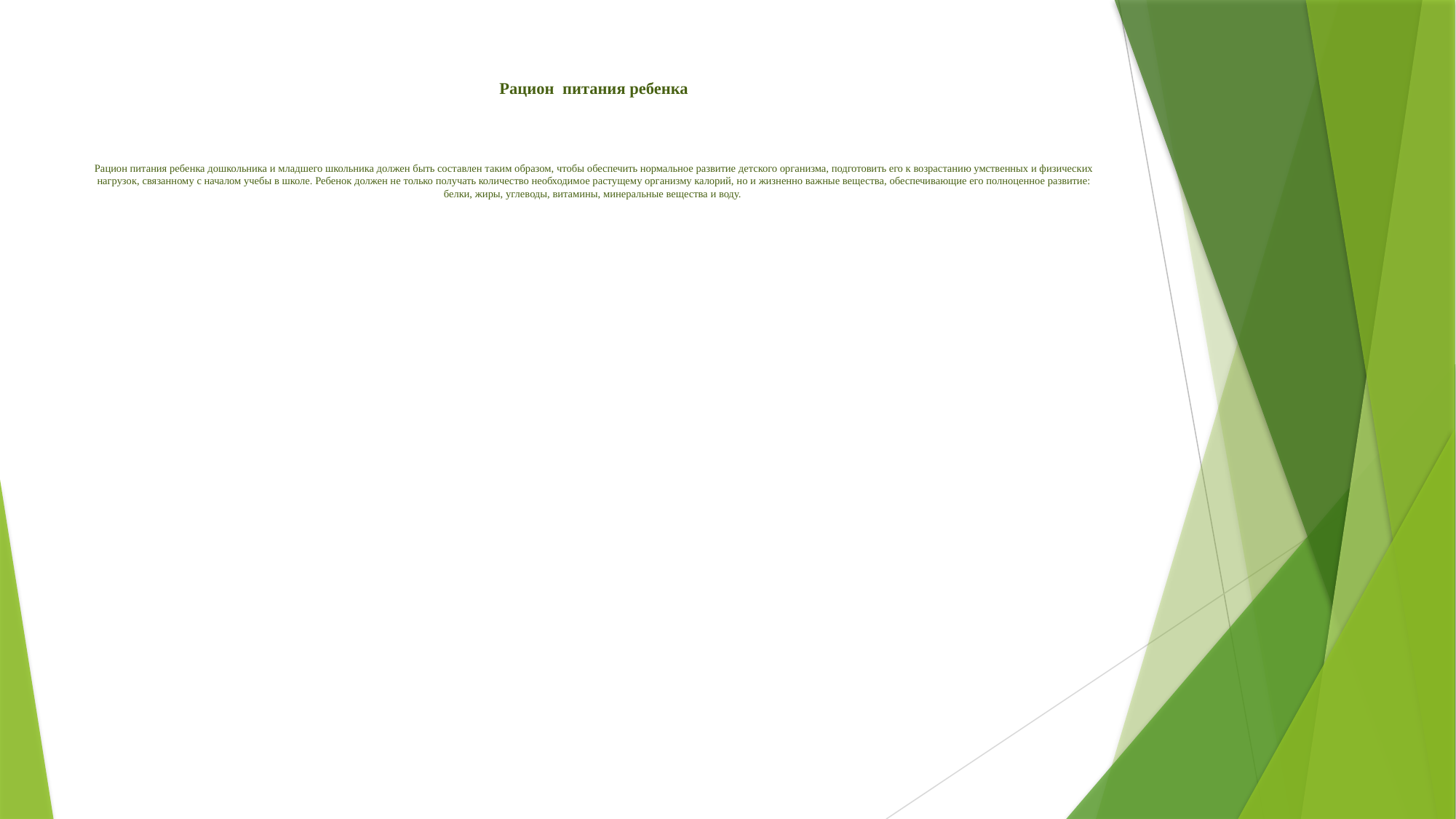

# Рацион  питания ребенка Рацион питания ребенка дошкольника и младшего школьника должен быть составлен таким образом, чтобы обеспечить нормальное развитие детского организма, подготовить его к возрастанию умственных и физических нагрузок, связанному с началом учебы в школе. Ребенок должен не только получать количество необходимое растущему организму калорий, но и жизненно важные вещества, обеспечивающие его полноценное развитие: белки, жиры, углеводы, витамины, минеральные вещества и воду.